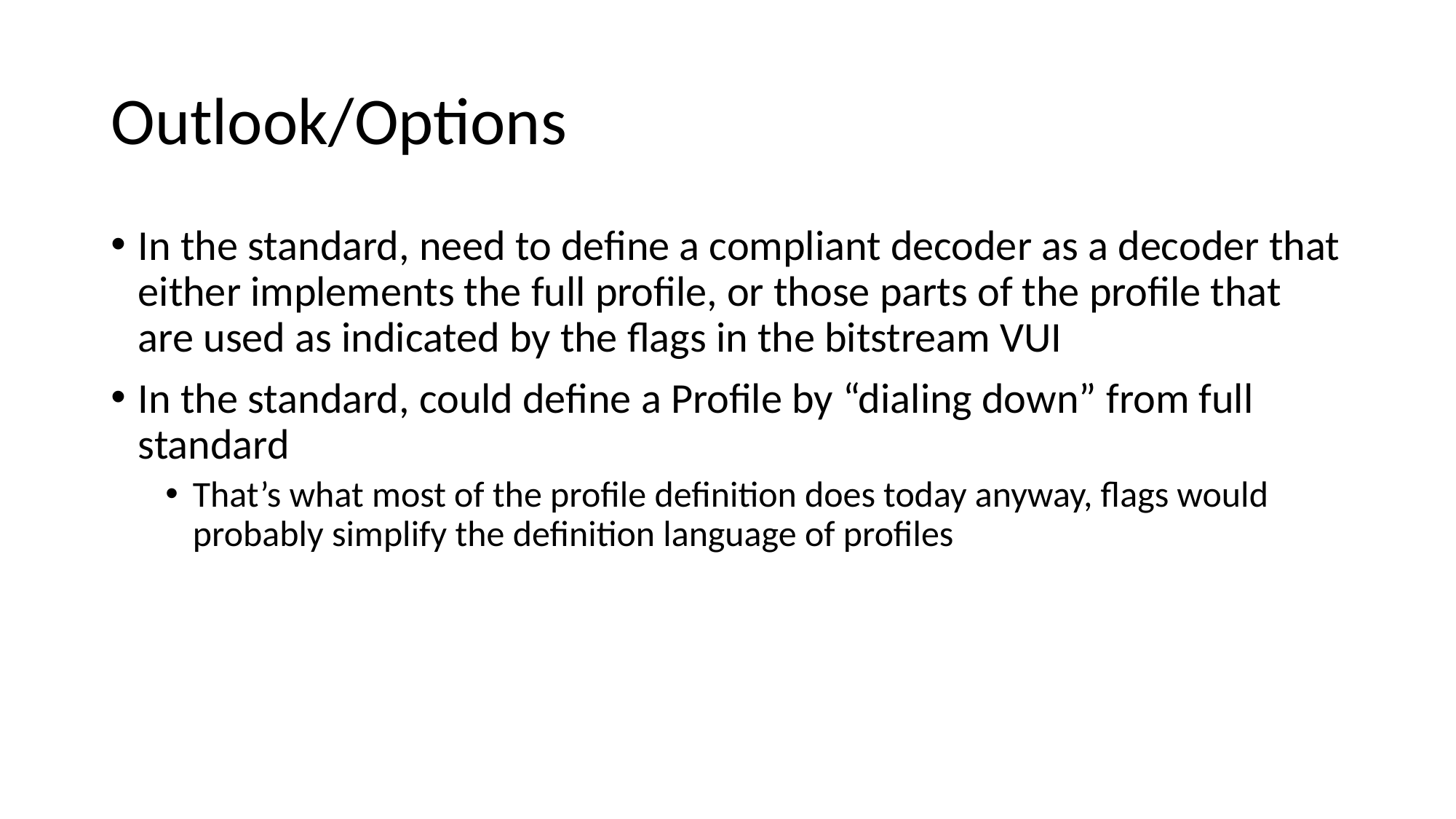

# Outlook/Options
In the standard, need to define a compliant decoder as a decoder that either implements the full profile, or those parts of the profile that are used as indicated by the flags in the bitstream VUI
In the standard, could define a Profile by “dialing down” from full standard
That’s what most of the profile definition does today anyway, flags would probably simplify the definition language of profiles